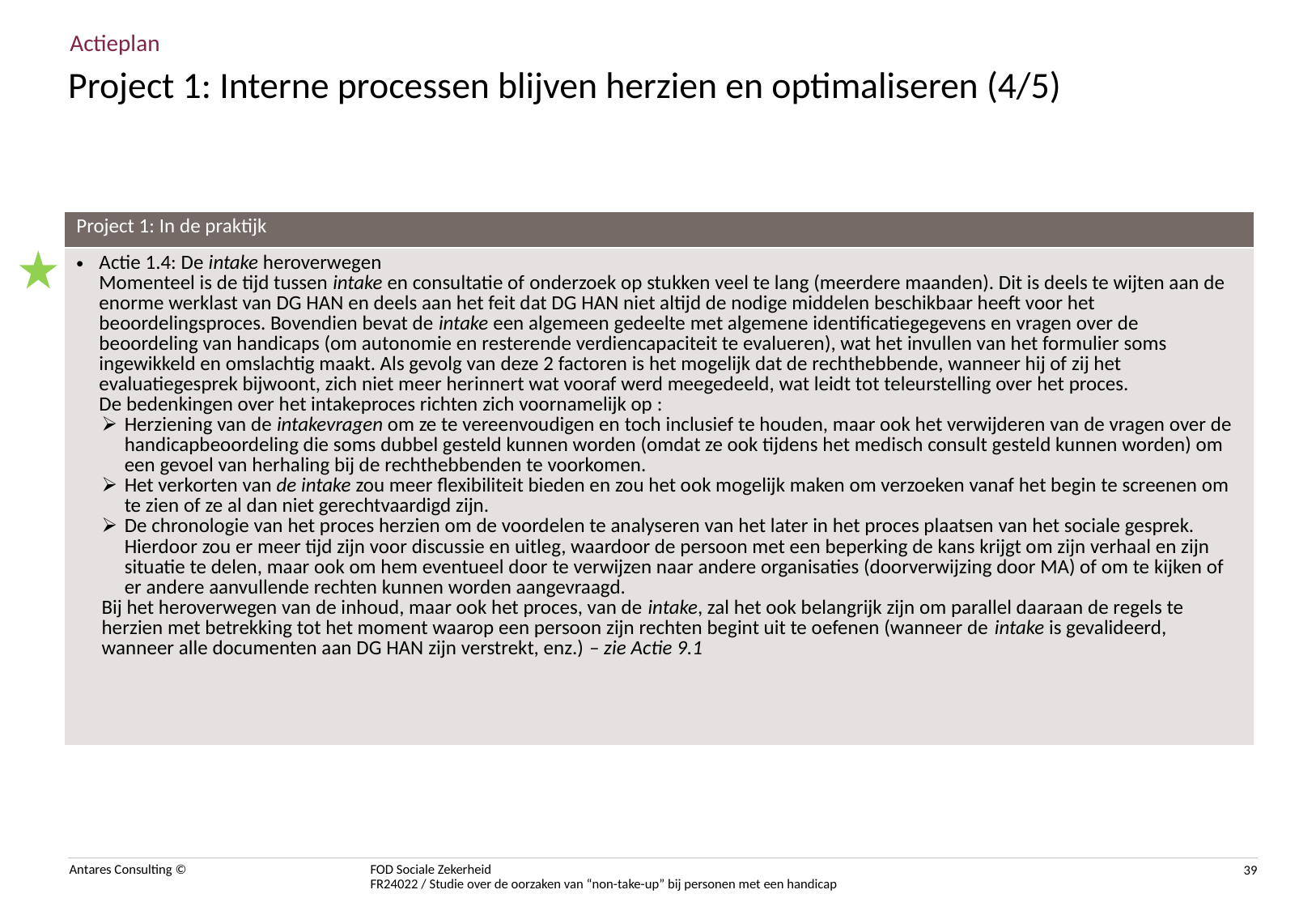

Actieplan
# Project 1: Interne processen blijven herzien en optimaliseren (4/5)
| Project 1: In de praktijk |
| --- |
| Actie 1.4: De intake heroverwegen Momenteel is de tijd tussen intake en consultatie of onderzoek op stukken veel te lang (meerdere maanden). Dit is deels te wijten aan de enorme werklast van DG HAN en deels aan het feit dat DG HAN niet altijd de nodige middelen beschikbaar heeft voor het beoordelingsproces. Bovendien bevat de intake een algemeen gedeelte met algemene identificatiegegevens en vragen over de beoordeling van handicaps (om autonomie en resterende verdiencapaciteit te evalueren), wat het invullen van het formulier soms ingewikkeld en omslachtig maakt. Als gevolg van deze 2 factoren is het mogelijk dat de rechthebbende, wanneer hij of zij het evaluatiegesprek bijwoont, zich niet meer herinnert wat vooraf werd meegedeeld, wat leidt tot teleurstelling over het proces. De bedenkingen over het intakeproces richten zich voornamelijk op : Herziening van de intakevragen om ze te vereenvoudigen en toch inclusief te houden, maar ook het verwijderen van de vragen over de handicapbeoordeling die soms dubbel gesteld kunnen worden (omdat ze ook tijdens het medisch consult gesteld kunnen worden) om een gevoel van herhaling bij de rechthebbenden te voorkomen. Het verkorten van de intake zou meer flexibiliteit bieden en zou het ook mogelijk maken om verzoeken vanaf het begin te screenen om te zien of ze al dan niet gerechtvaardigd zijn. De chronologie van het proces herzien om de voordelen te analyseren van het later in het proces plaatsen van het sociale gesprek. Hierdoor zou er meer tijd zijn voor discussie en uitleg, waardoor de persoon met een beperking de kans krijgt om zijn verhaal en zijn situatie te delen, maar ook om hem eventueel door te verwijzen naar andere organisaties (doorverwijzing door MA) of om te kijken of er andere aanvullende rechten kunnen worden aangevraagd. Bij het heroverwegen van de inhoud, maar ook het proces, van de intake, zal het ook belangrijk zijn om parallel daaraan de regels te herzien met betrekking tot het moment waarop een persoon zijn rechten begint uit te oefenen (wanneer de intake is gevalideerd, wanneer alle documenten aan DG HAN zijn verstrekt, enz.) – zie Actie 9.1 |